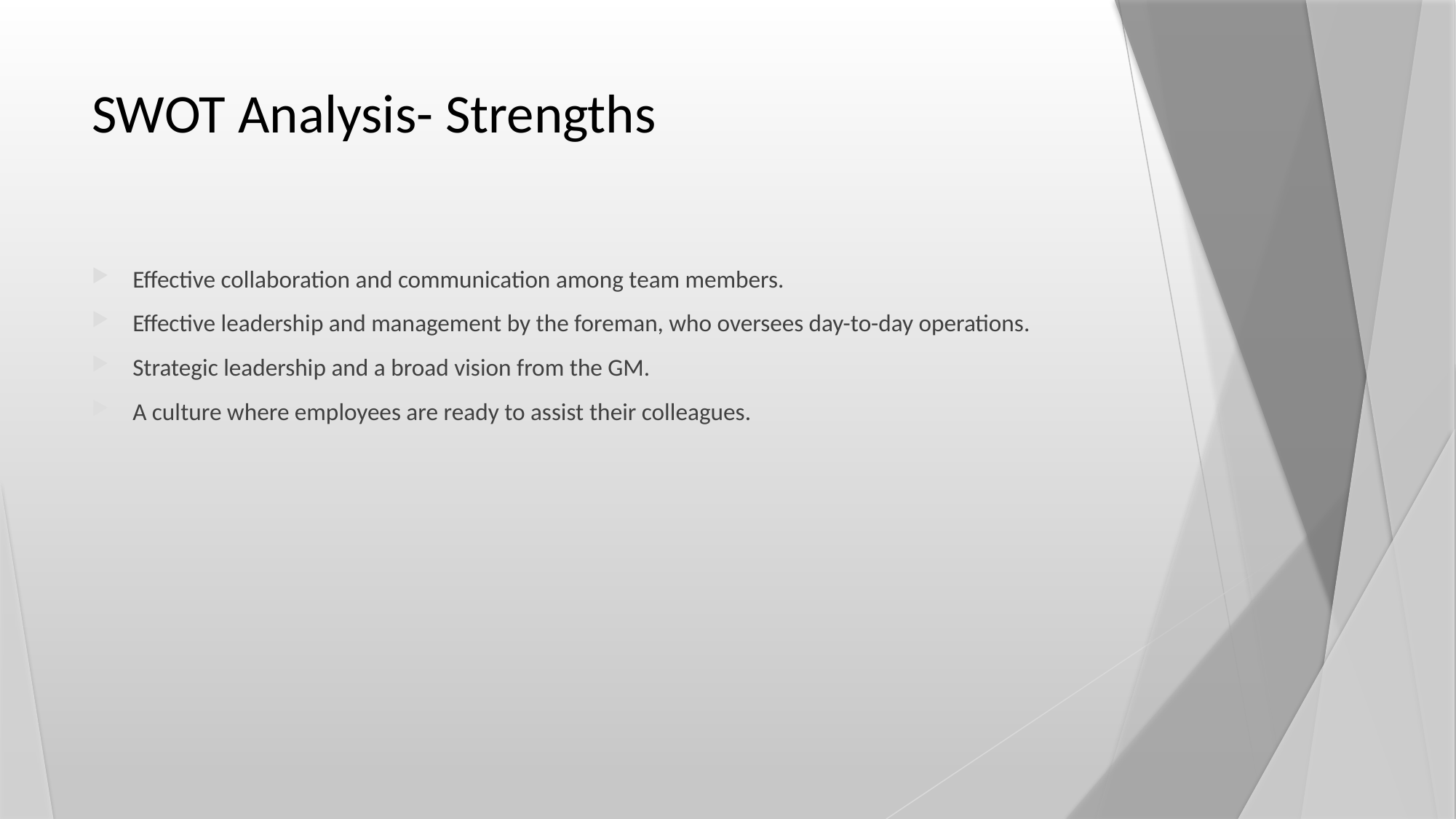

# SWOT Analysis- Strengths
Effective collaboration and communication among team members.
Effective leadership and management by the foreman, who oversees day-to-day operations.
Strategic leadership and a broad vision from the GM.
A culture where employees are ready to assist their colleagues.